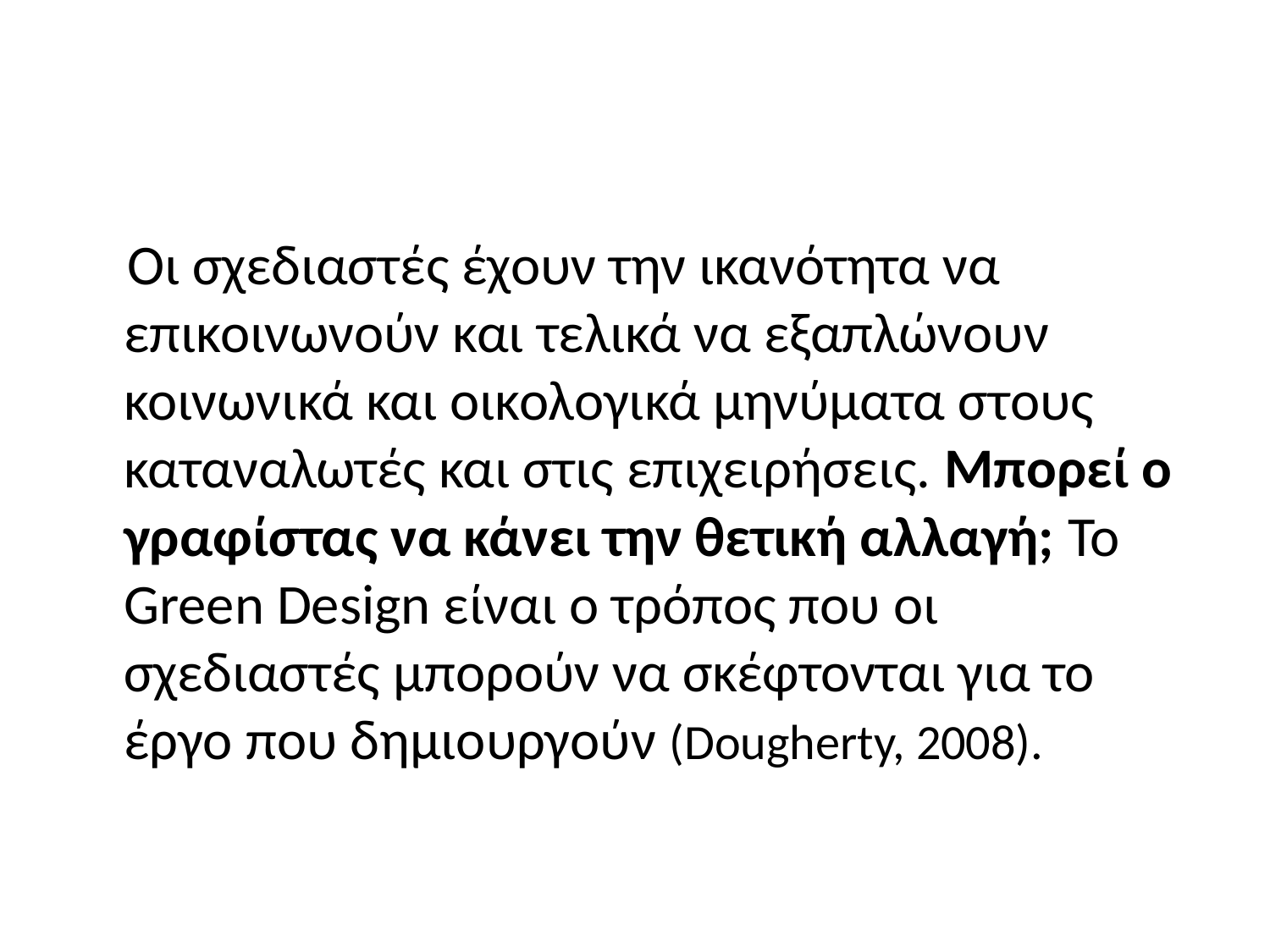

#
    Οι σχεδιαστές έχουν την ικανότητα να επικοινωνούν και τελικά να εξαπλώνουν κοινωνικά και οικολογικά μηνύματα στους καταναλωτές και στις επιχειρήσεις. Μπορεί ο γραφίστας να κάνει την θετική αλλαγή; Το Green Design είναι ο τρόπος που οι σχεδιαστές μπορούν να σκέφτονται για το έργο που δημιουργούν (Dougherty, 2008).